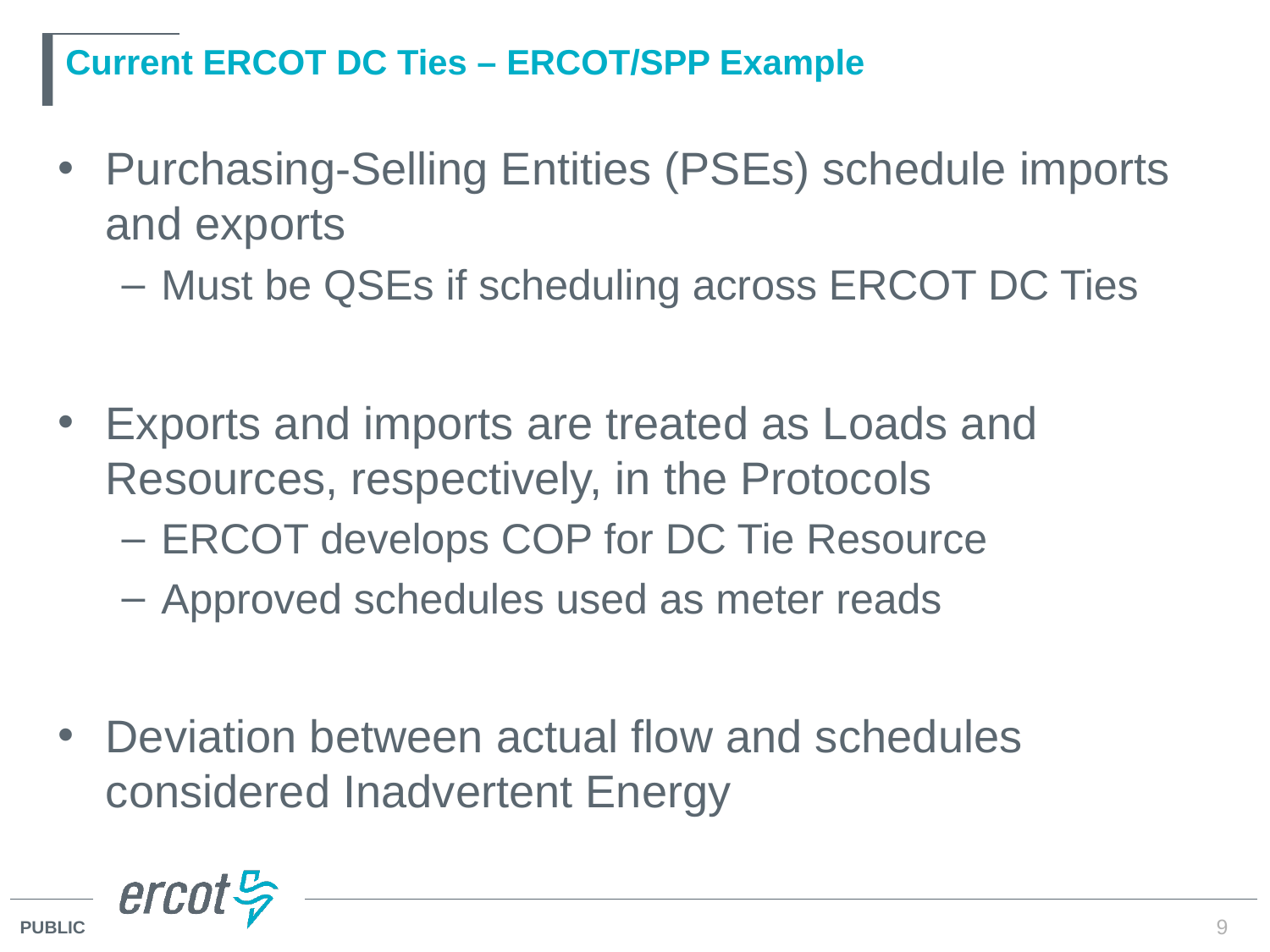

# Current ERCOT DC Ties – ERCOT/SPP Example
Purchasing-Selling Entities (PSEs) schedule imports  and exports
Must be QSEs if scheduling across ERCOT DC Ties

Exports and imports are treated as Loads and Resources, respectively, in the Protocols
ERCOT develops COP for DC Tie Resource
Approved schedules used as meter reads

Deviation between actual flow and schedules considered Inadvertent Energy

9